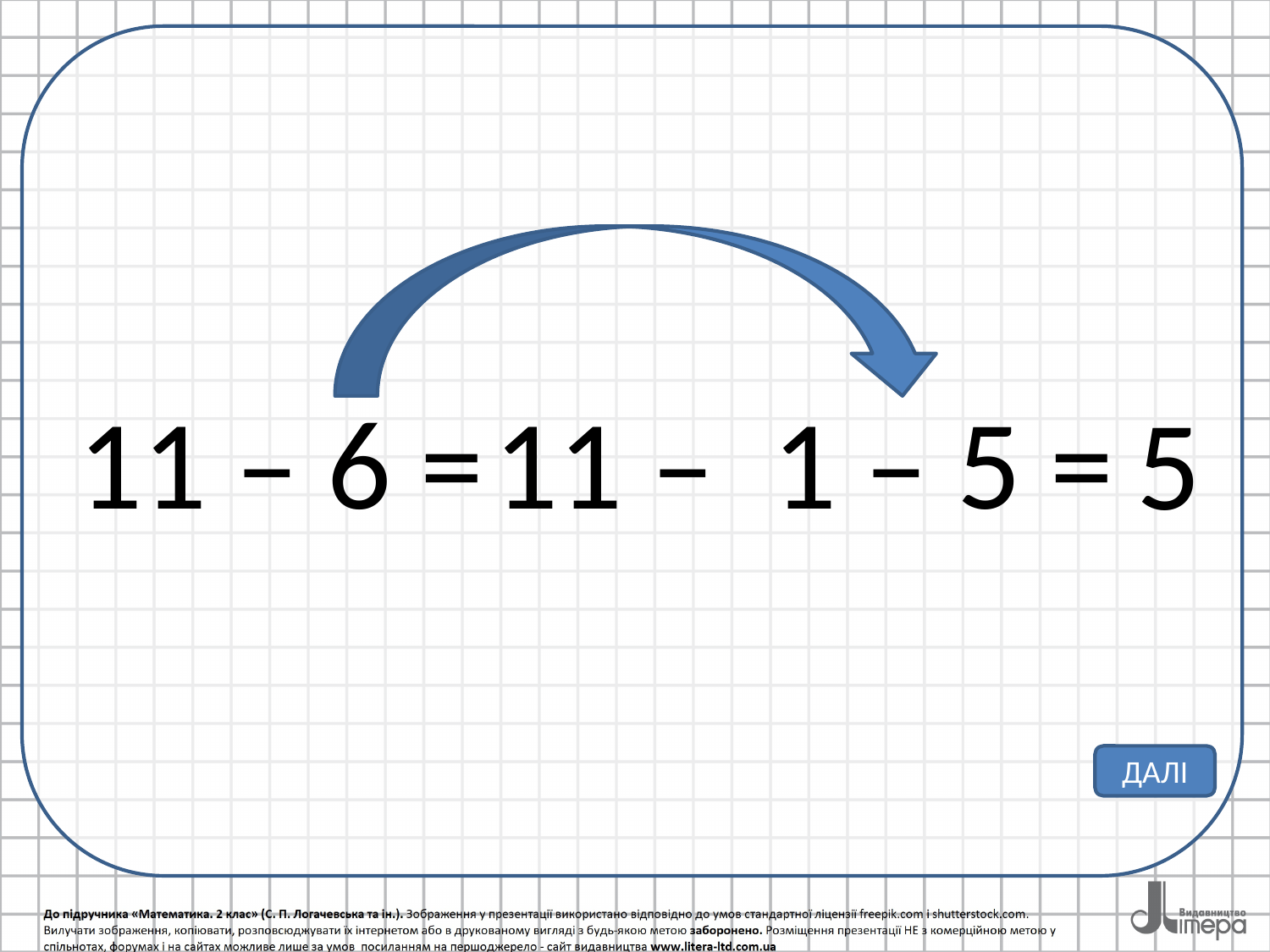

11 – 6 =
 11 –  1 – 5 =
5
ДАЛІ